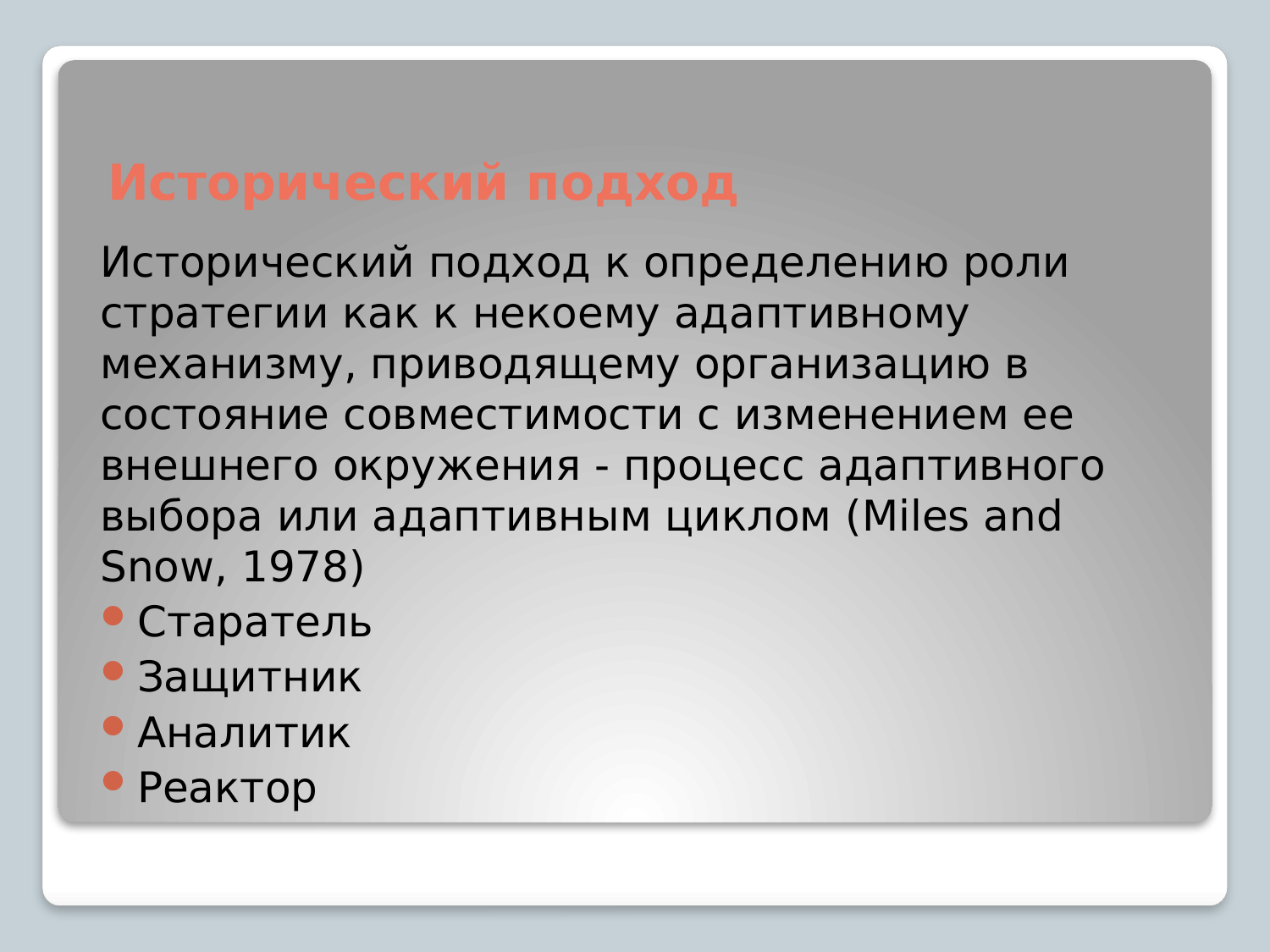

# Исторический подход
Исторический подход к определению роли стратегии как к некоему адаптивному механизму, приводящему организацию в состояние совместимости с изменением ее внешнего окружения - процесс адаптивного выбора или адаптивным циклом (Miles and Snow, 1978)
Старатель
Защитник
Аналитик
Реактор